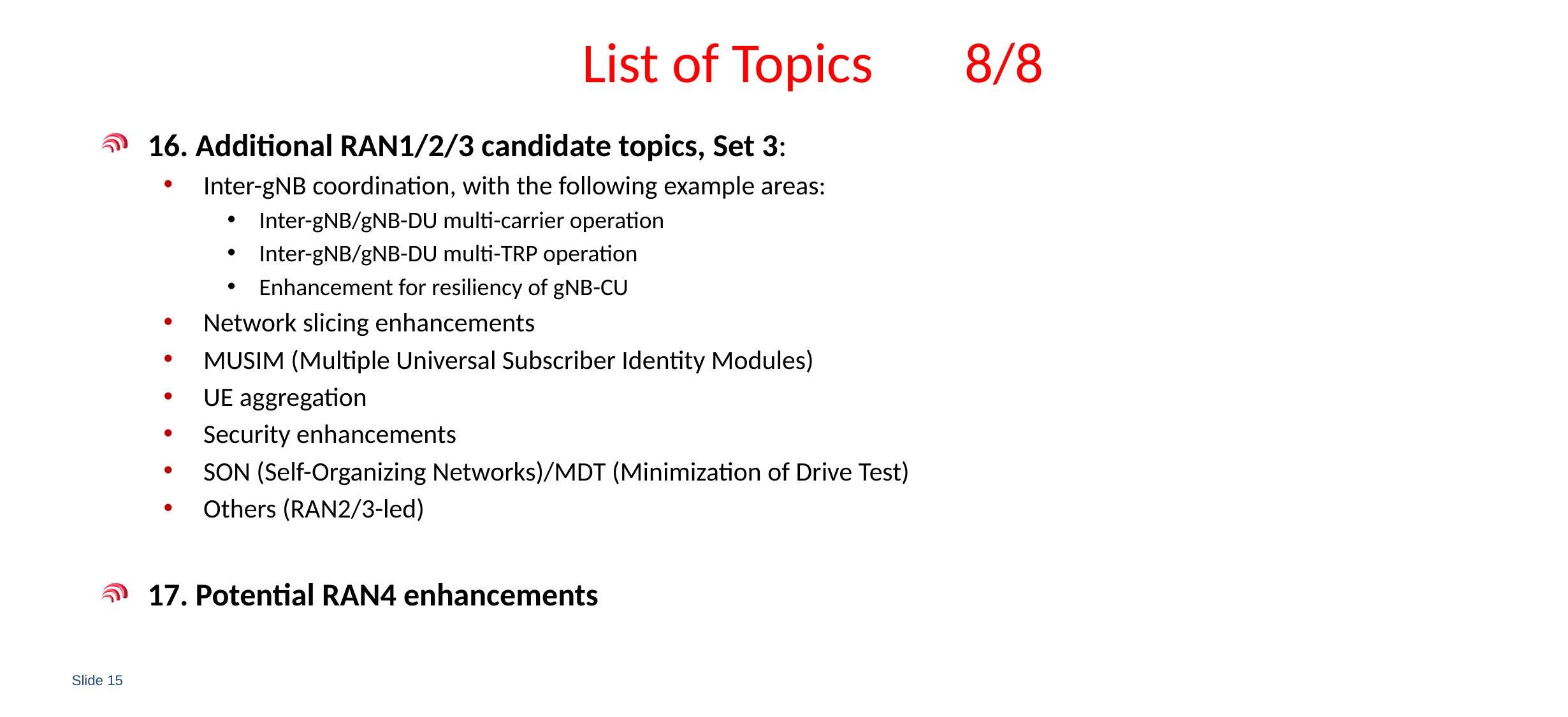

# List of Topics 	8/8
16. Additional RAN1/2/3 candidate topics, Set 3:
Inter-gNB coordination, with the following example areas:
Inter-gNB/gNB-DU multi-carrier operation
Inter-gNB/gNB-DU multi-TRP operation
Enhancement for resiliency of gNB-CU
Network slicing enhancements
MUSIM (Multiple Universal Subscriber Identity Modules)
UE aggregation
Security enhancements
SON (Self-Organizing Networks)/MDT (Minimization of Drive Test)
Others (RAN2/3-led)

17. Potential RAN4 enhancements